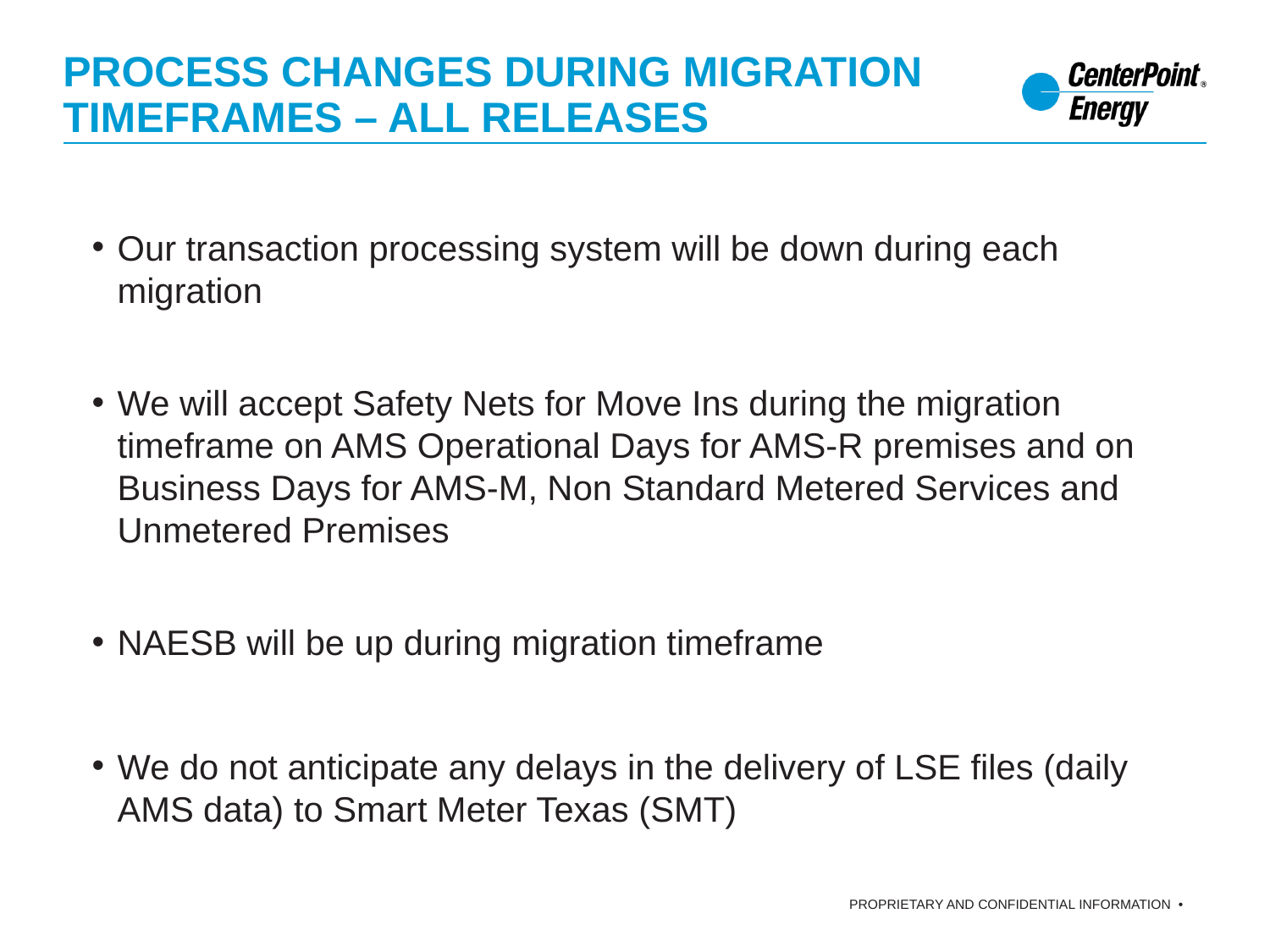

# Process changes During Migration Timeframes – all releases

Our transaction processing system will be down during each migration

We will accept Safety Nets for Move Ins during the migration timeframe on AMS Operational Days for AMS-R premises and on Business Days for AMS-M, Non Standard Metered Services and Unmetered Premises

NAESB will be up during migration timeframe

We do not anticipate any delays in the delivery of LSE files (daily AMS data) to Smart Meter Texas (SMT)

24